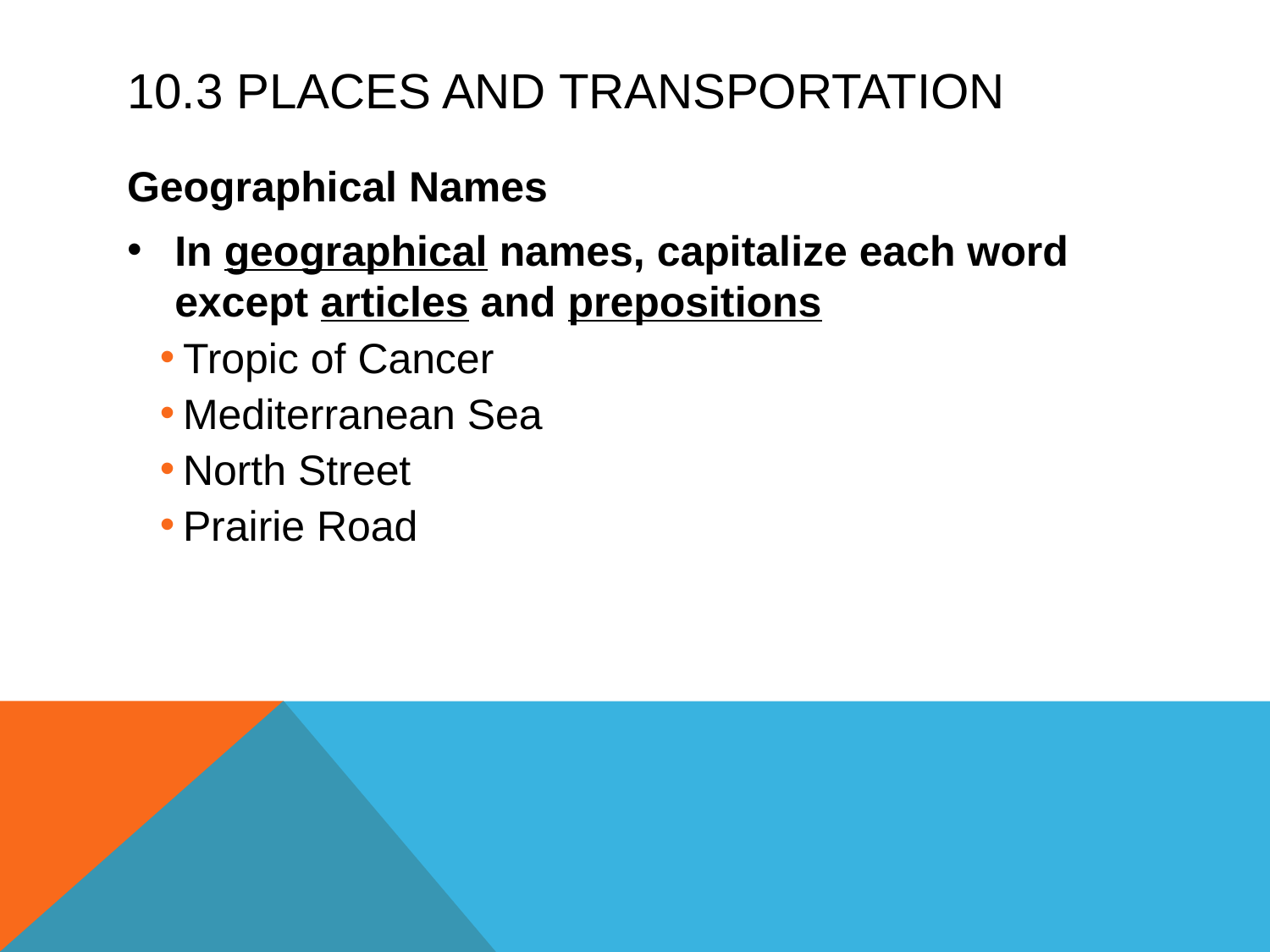

# 10.3 Places and Transportation
Geographical Names
In geographical names, capitalize each word except articles and prepositions
Tropic of Cancer
Mediterranean Sea
North Street
Prairie Road